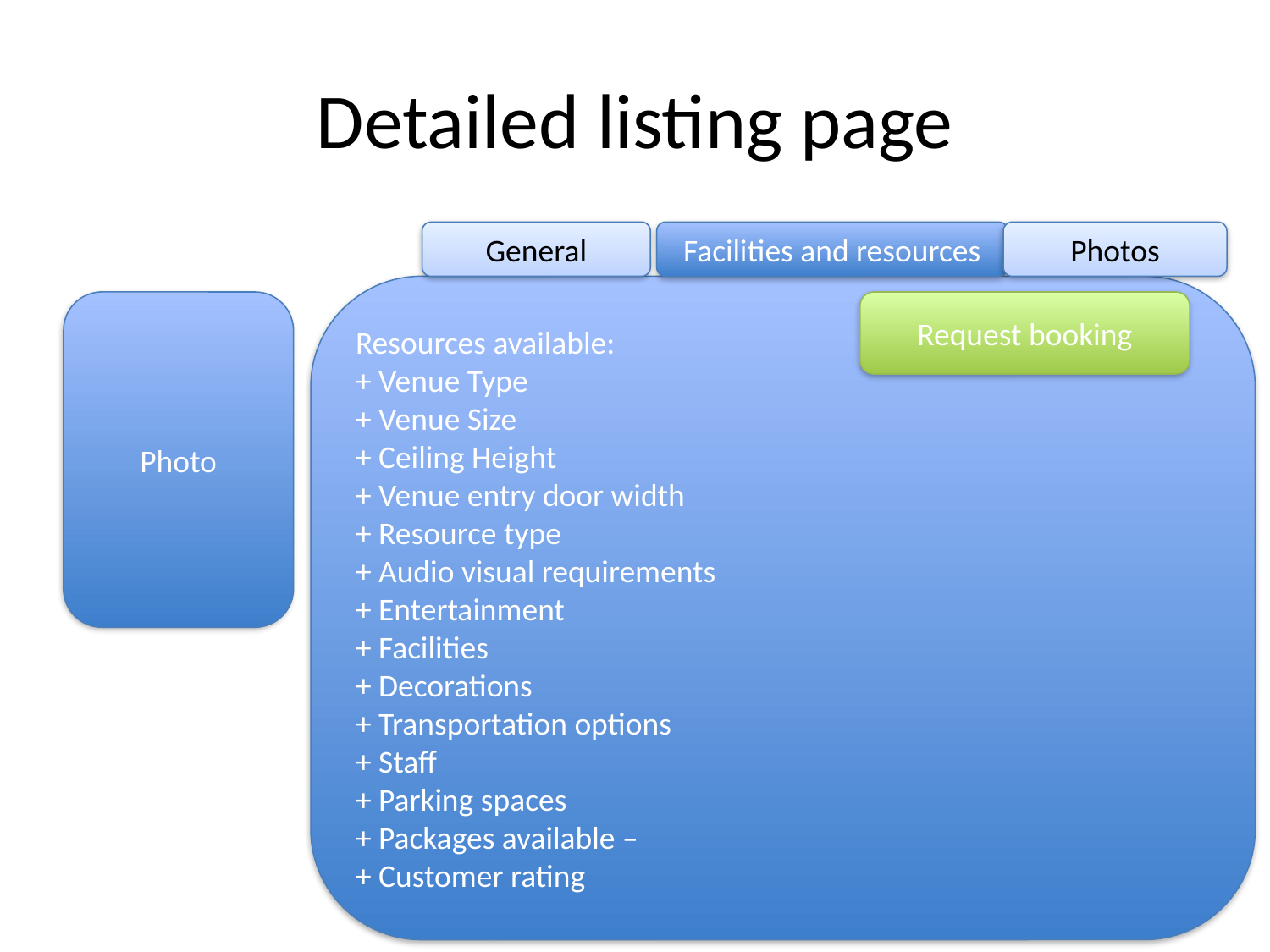

# Detailed listing page
General
Facilities and resources
Photos
Resources available:
+ Venue Type
+ Venue Size
+ Ceiling Height
+ Venue entry door width
+ Resource type
+ Audio visual requirements
+ Entertainment
+ Facilities
+ Decorations
+ Transportation options
+ Staff
+ Parking spaces
+ Packages available –
+ Customer rating
Photo
Request booking
My recent searches
1) Venue a
2) Venue b
3) Venue c
Subscribe
Find out about deals and venues
Your name:
Email: